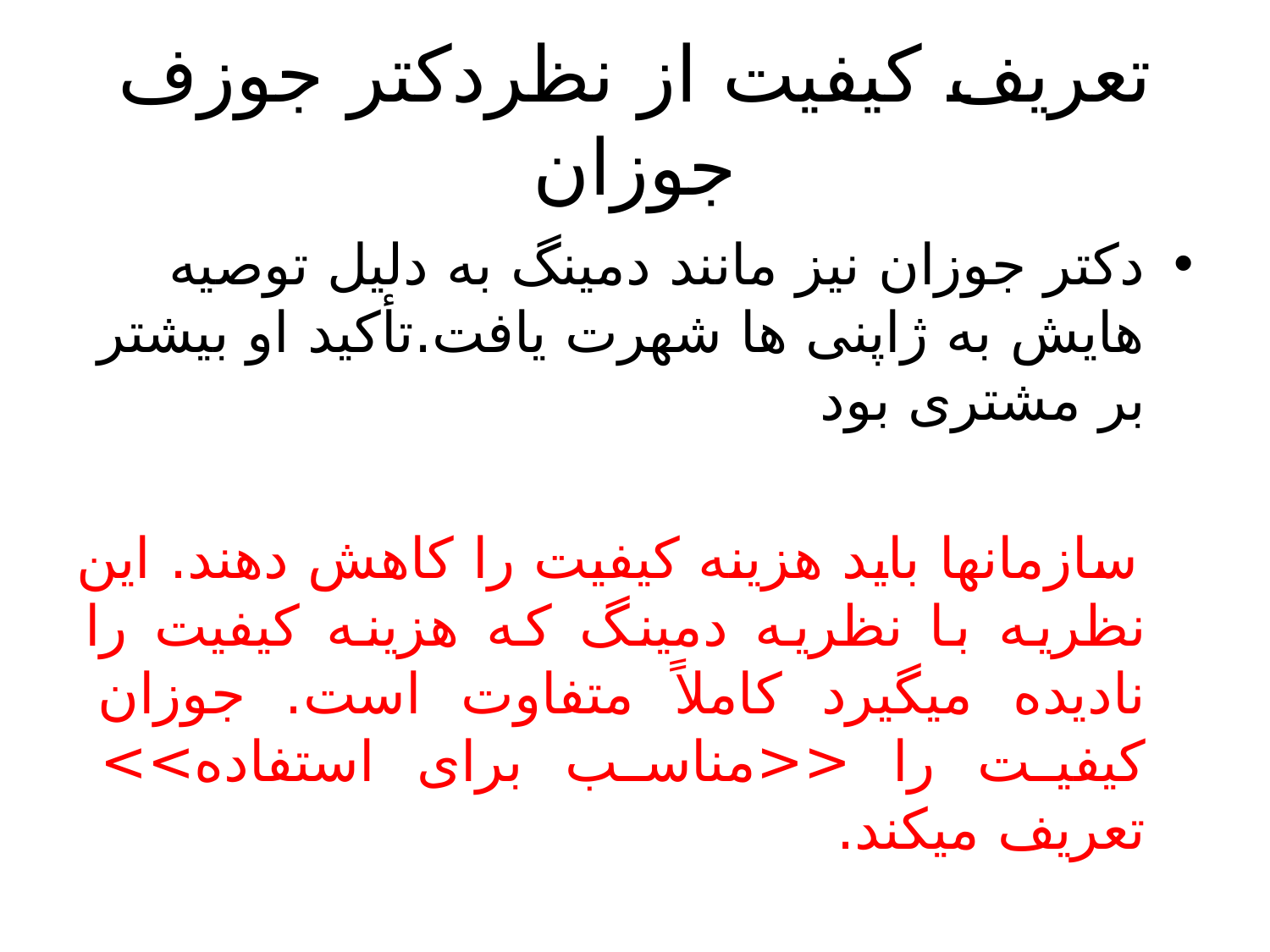

# تعریف کیفیت از نظردکتر جوزف جوزان
دکتر جوزان نیز مانند دمینگ به دلیل توصیه هایش به ژاپنی ها شهرت یافت.تأکید او بیشتر بر مشتری بود

   سازمانها باید هزینه کیفیت را کاهش دهند. این نظریه با نظریه دمینگ که هزینه کیفیت را نادیده میگیرد کاملاً متفاوت است. جوزان کیفیت را <<مناسب برای استفاده>> تعریف میکند.